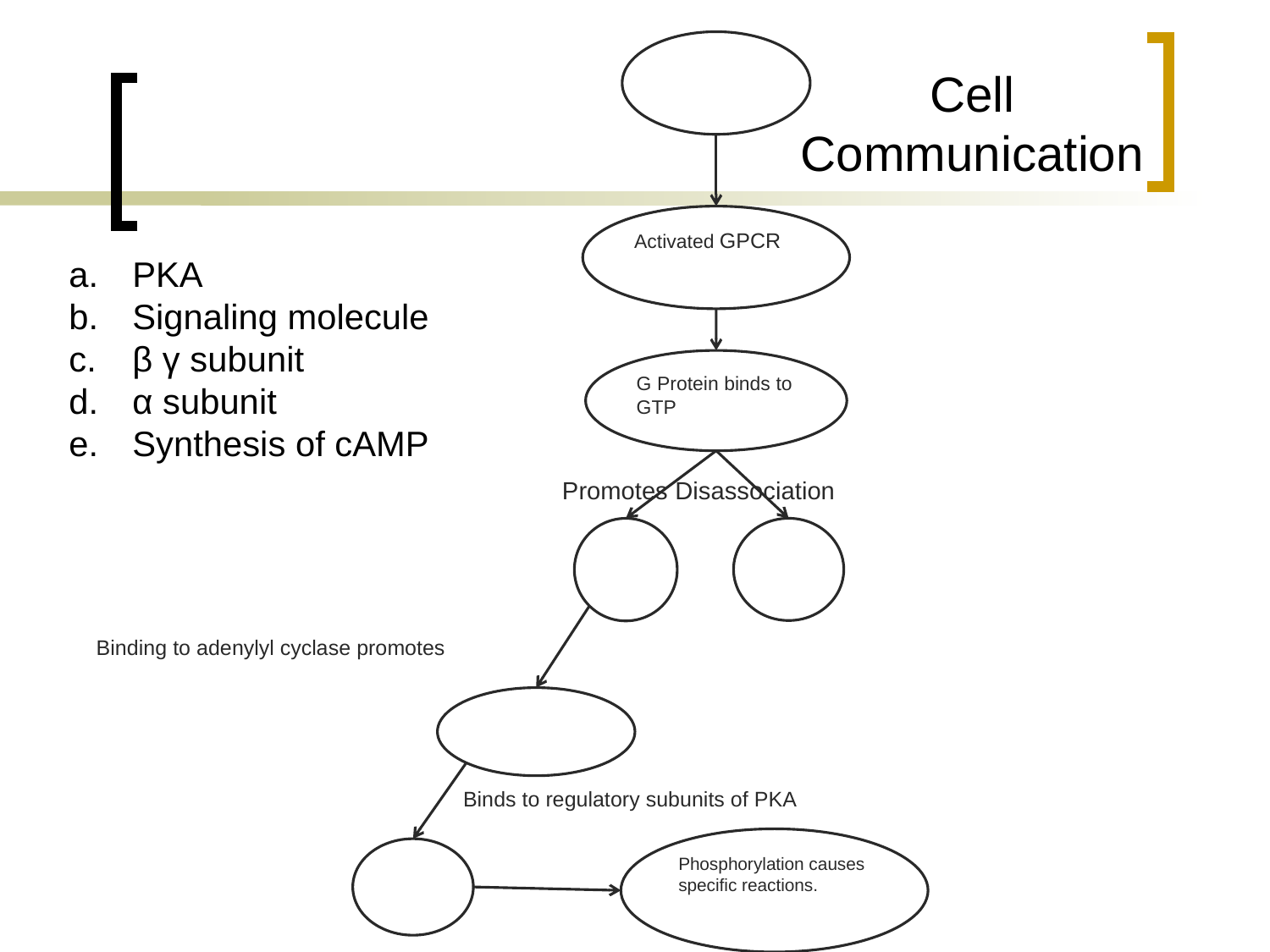

Activated GPCR
G Protein binds to GTP
Promotes Disassociation

Binding to adenylyl cyclase promotes

# Cell Communication
PKA
Signaling molecule
β γ subunit
α subunit
Synthesis of cAMP

Binds to regulatory subunits of PKA
Phosphorylation causes specific reactions.